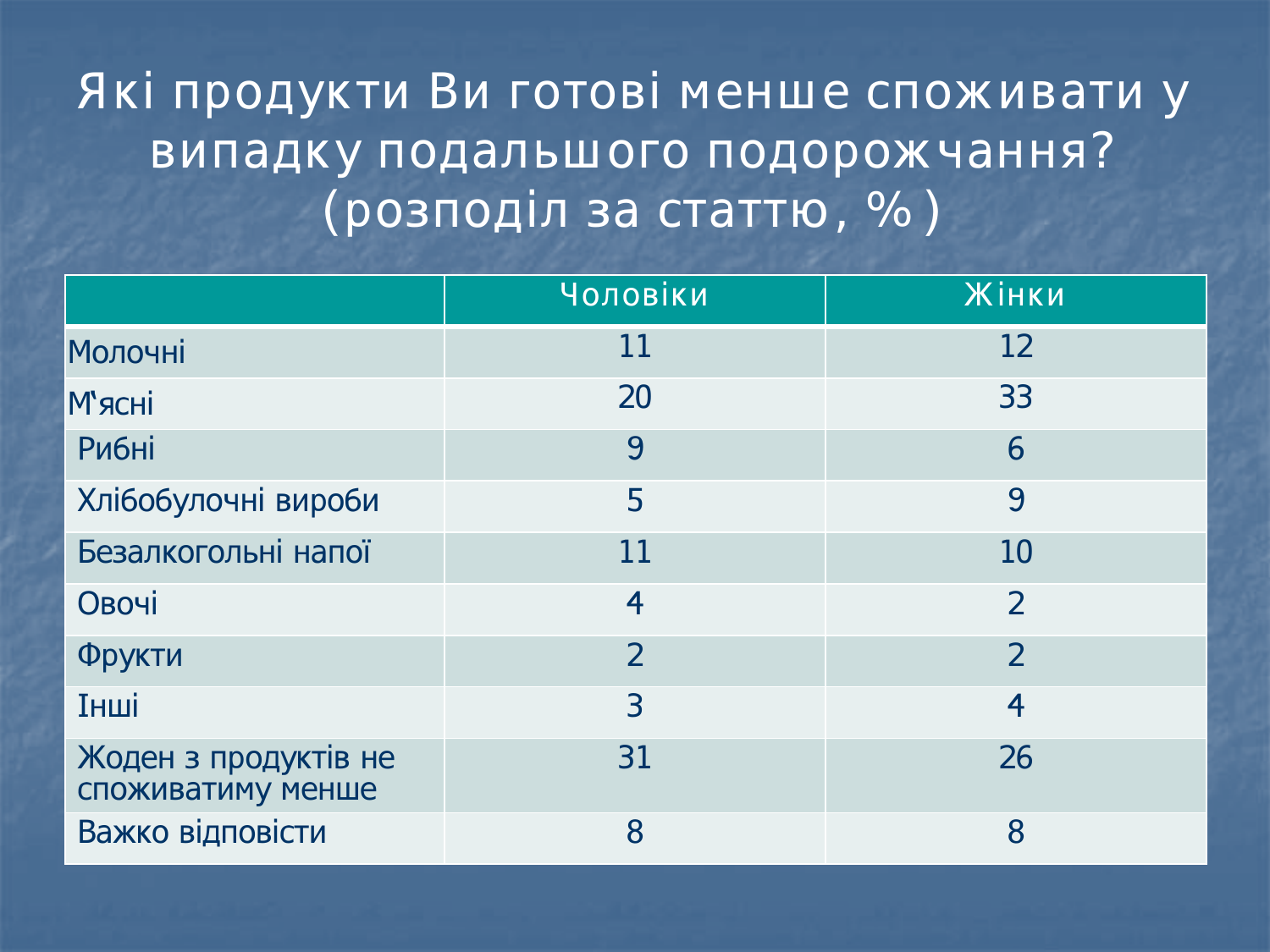

# Які продукти Ви готові менше споживати у випадку подальшого подорожчання? (розподіл за статтю, %)
|  | Чоловіки | Жінки |
| --- | --- | --- |
| Молочні | 11 | 12 |
| М‘ясні | 20 | 33 |
| Рибні | 9 | 6 |
| Хлібобулочні вироби | 5 | 9 |
| Безалкогольні напої | 11 | 10 |
| Овочі | 4 | 2 |
| Фрукти | 2 | 2 |
| Інші | 3 | 4 |
| Жоден з продуктів не споживатиму менше | 31 | 26 |
| Важко відповісти | 8 | 8 |